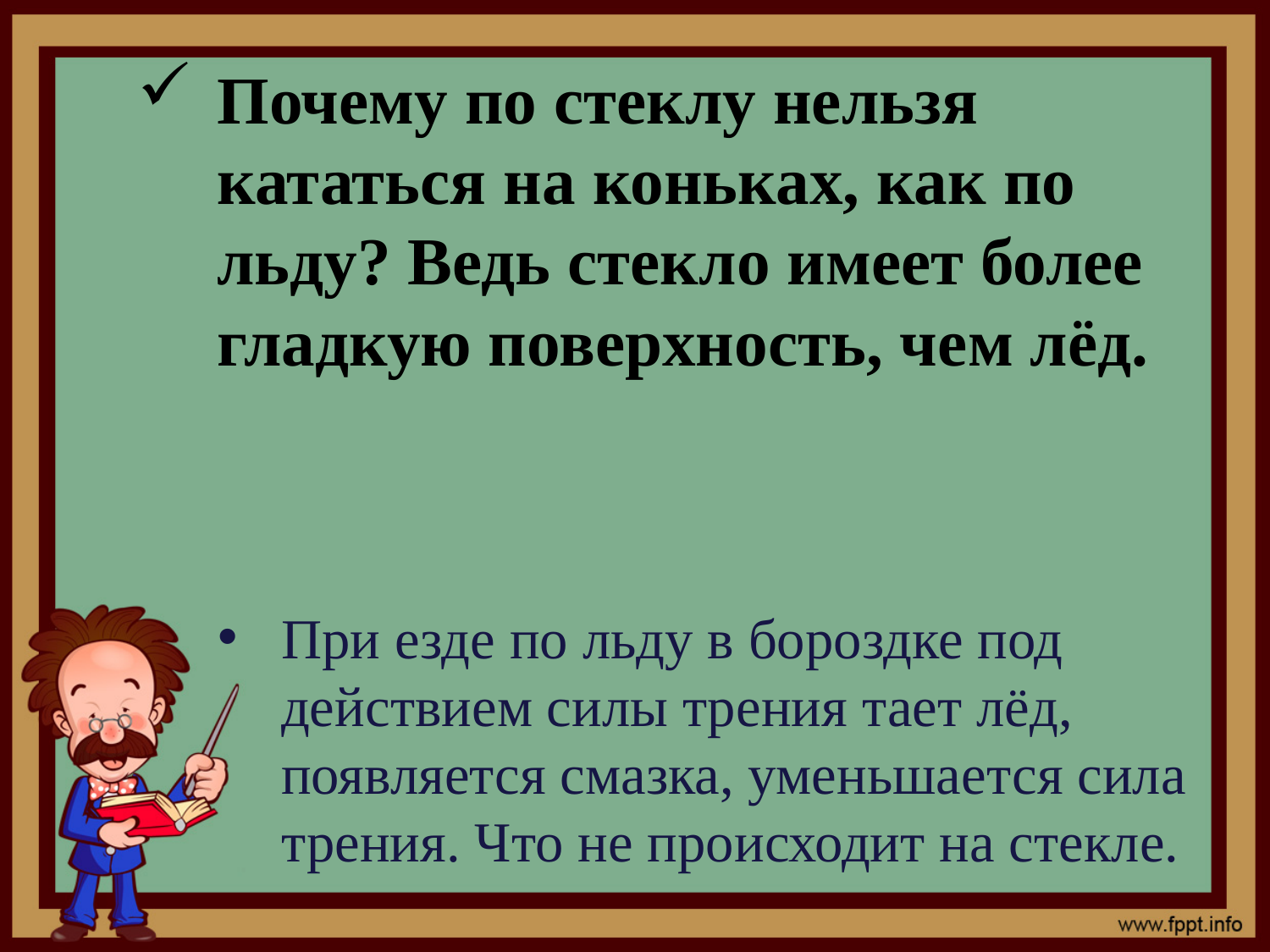

# Почему по стеклу нельзя кататься на коньках, как по льду? Ведь стекло имеет более гладкую поверхность, чем лёд.
При езде по льду в бороздке под действием силы трения тает лёд, появляется смазка, уменьшается сила трения. Что не происходит на стекле.